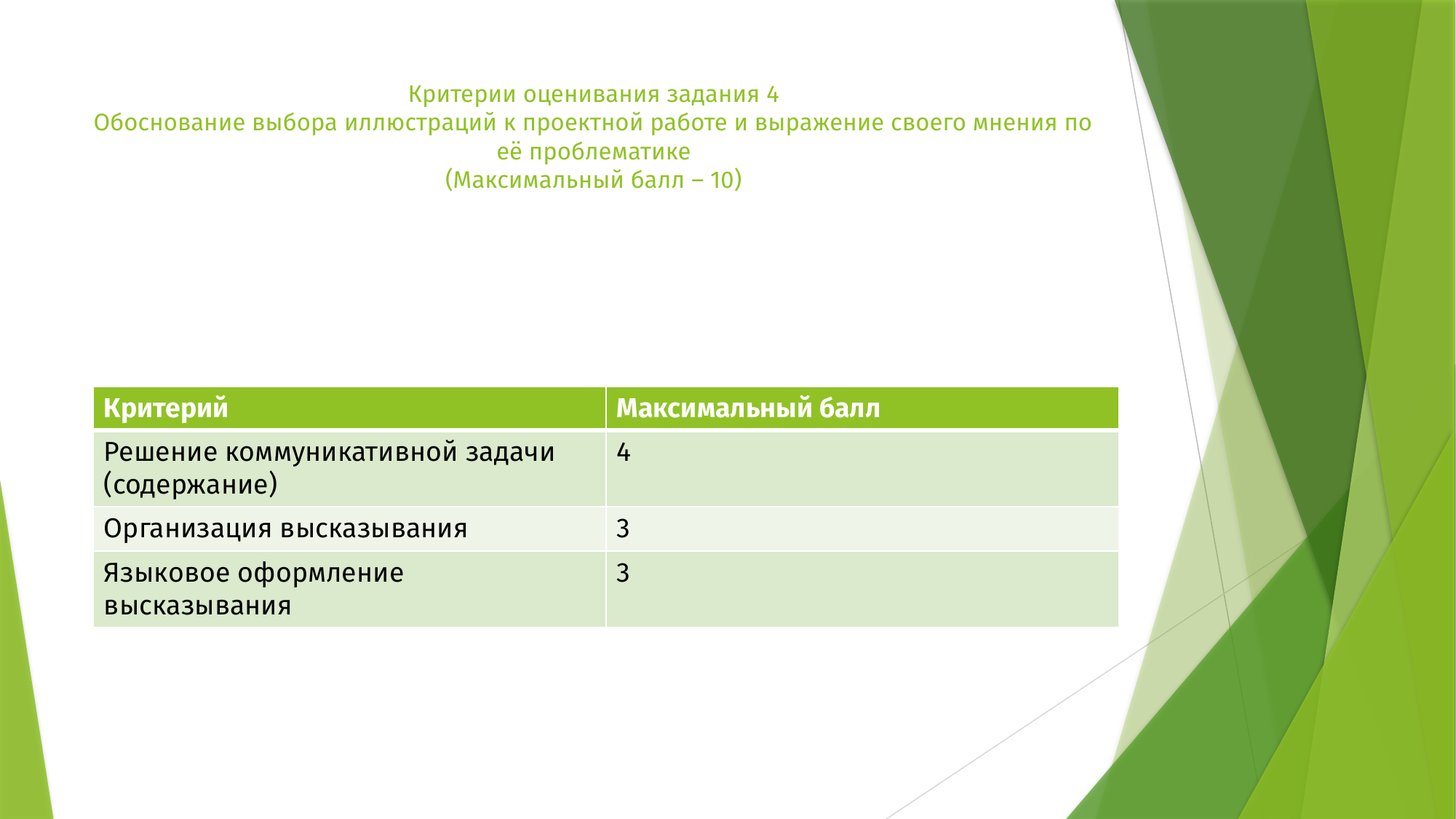

# Критерии оценивания задания 4 Обоснование выбора иллюстраций к проектной работе и выражение своего мнения по её проблематике (Максимальный балл – 10)
| Критерий | Максимальный балл |
| --- | --- |
| Решение коммуникативной задачи (содержание) | 4 |
| Организация высказывания | 3 |
| Языковое оформление высказывания | 3 |